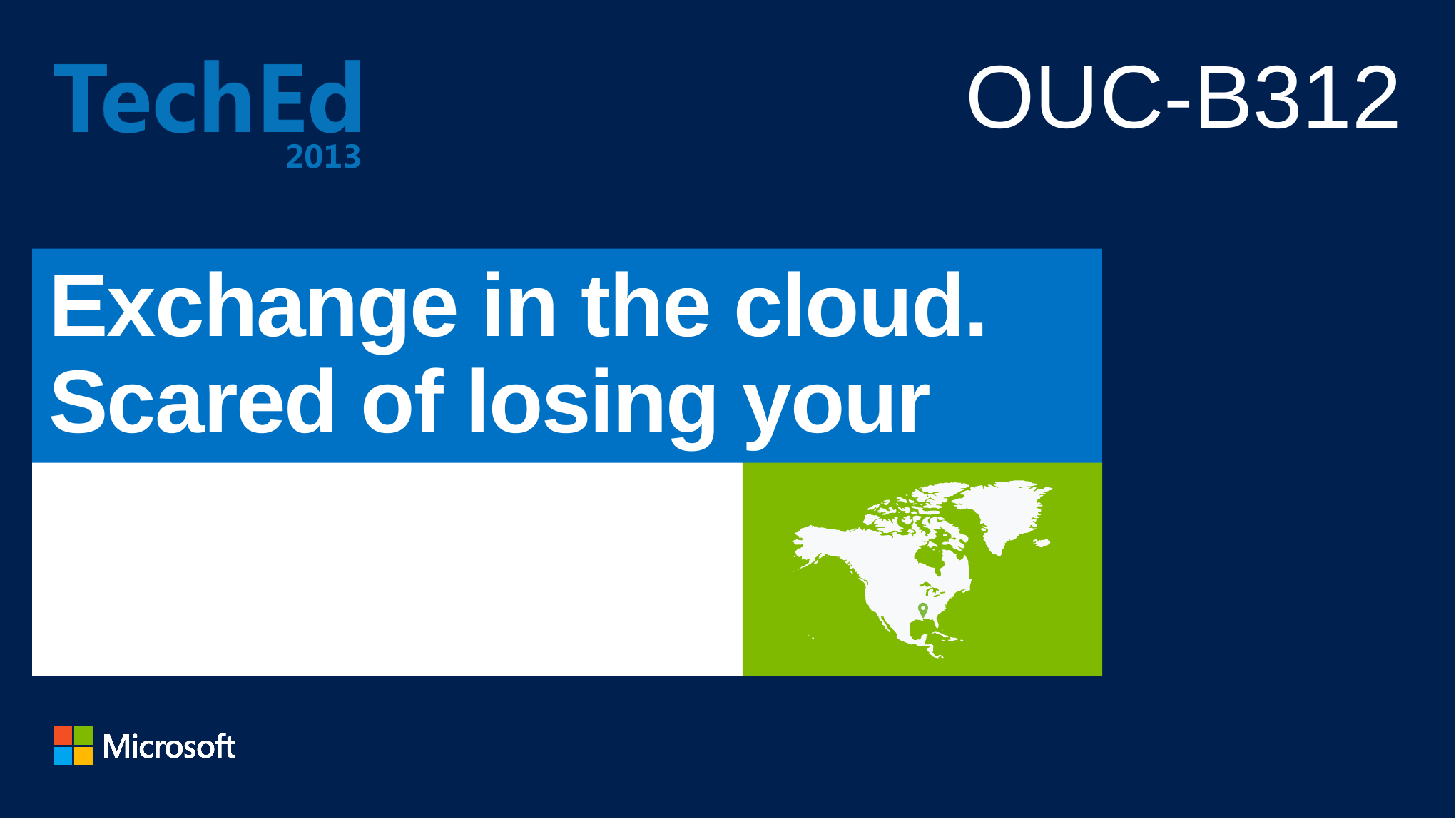

OUC-B312
# Exchange in the cloud. Scared of losing your job?
Jaap Wesselius